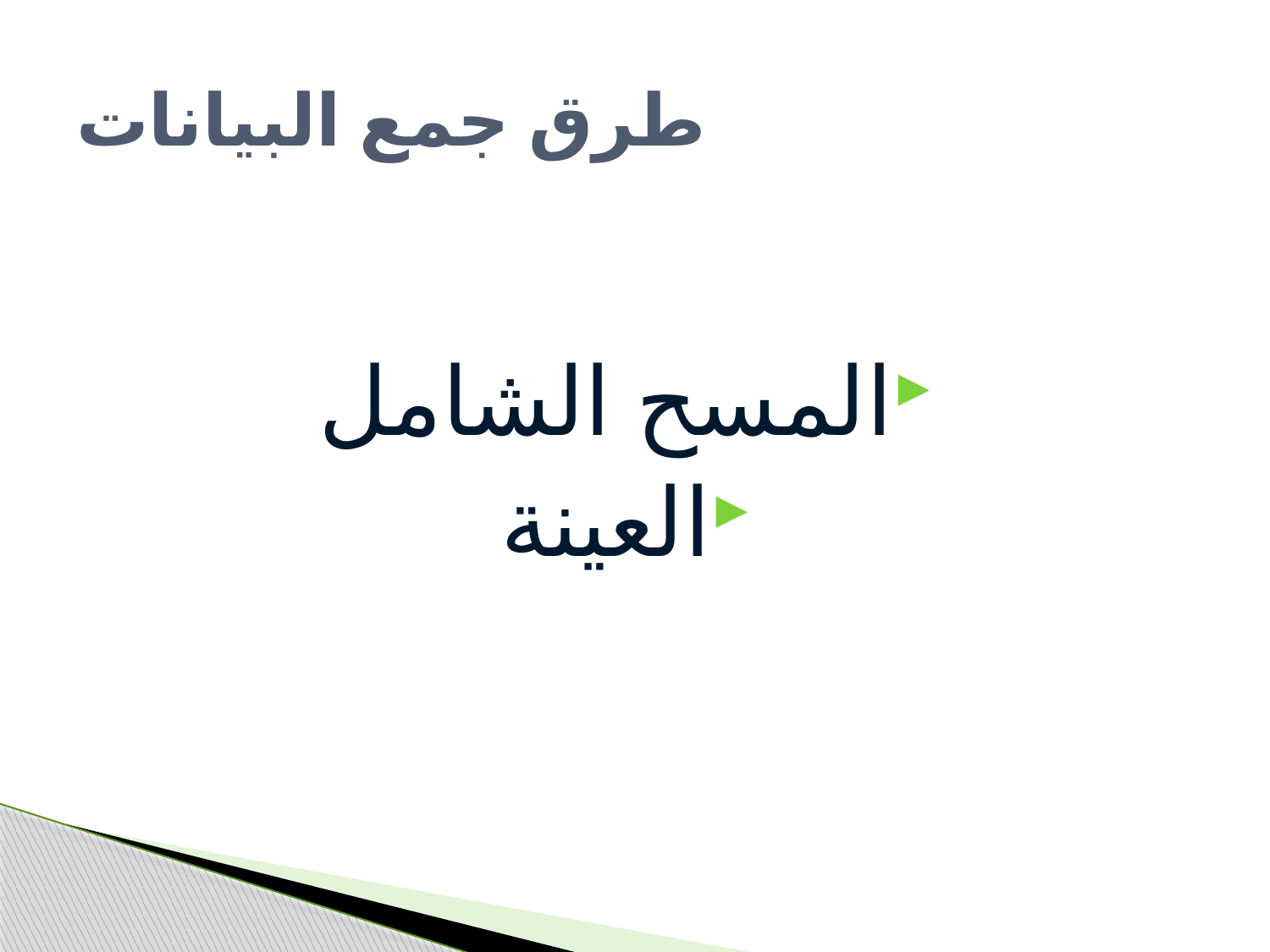

# طرق جمع البيانات

المسح الشامل
العينة